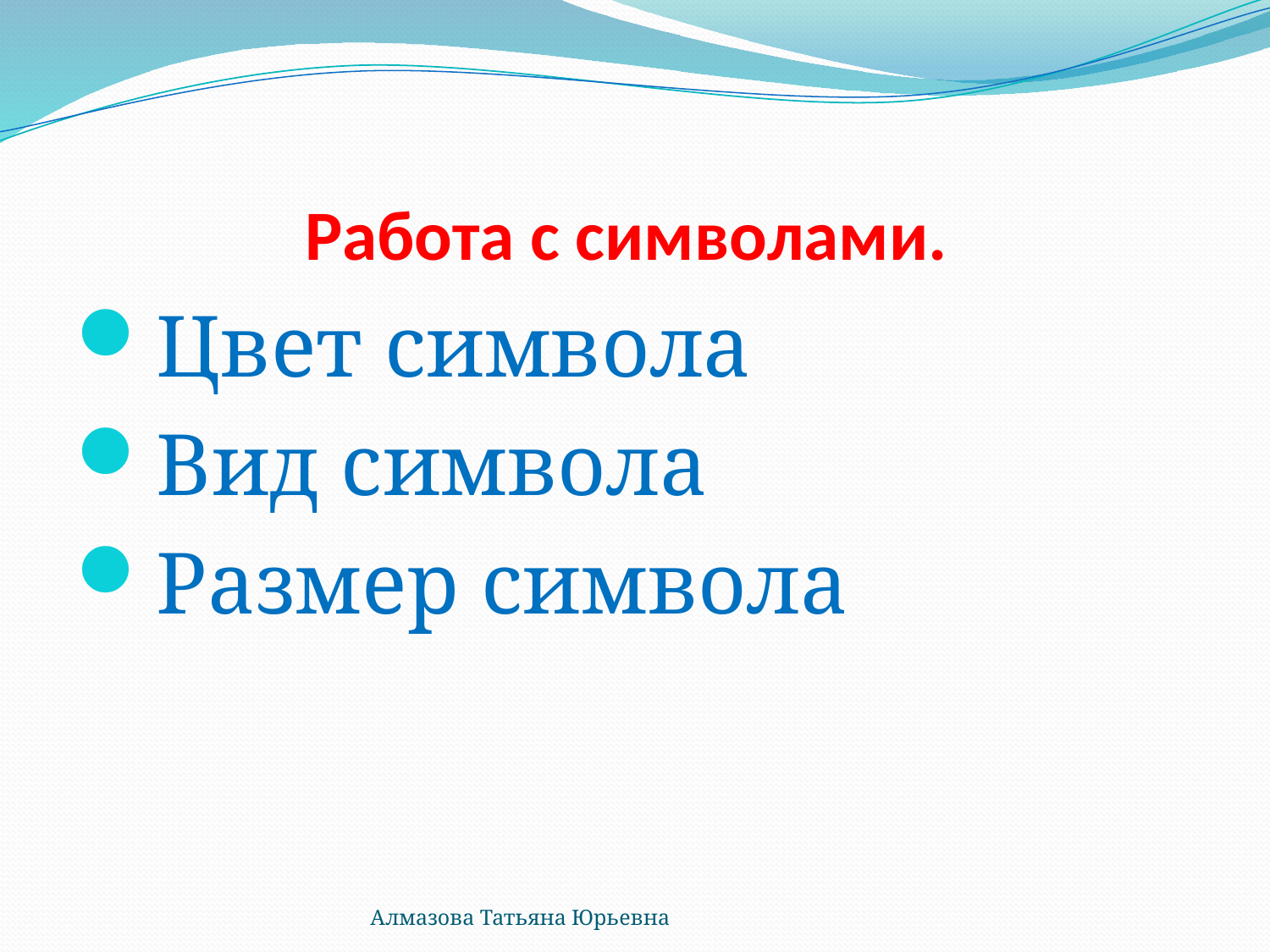

# Работа с символами.
Цвет символа
Вид символа
Размер символа
Алмазова Татьяна Юрьевна